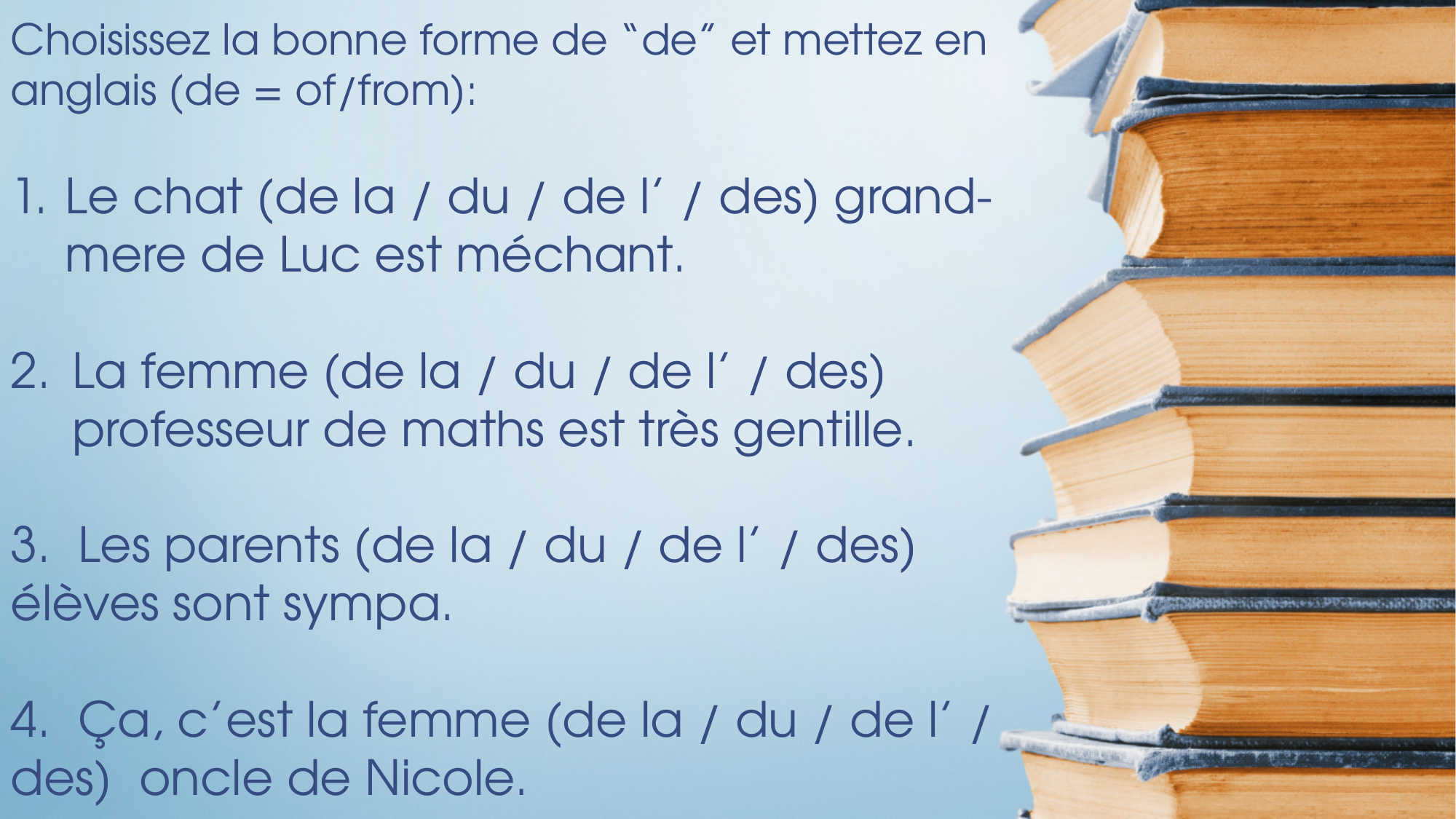

Choisissez la bonne forme de “de” et mettez en anglais (de = of/from):

Le chat (de la / du / de l’ / des) grand-mere de Luc est méchant.

La femme (de la / du / de l’ / des) professeur de maths est très gentille.

3.  Les parents (de la / du / de l’ / des) élèves sont sympa.

4.  Ça, c’est la femme (de la / du / de l’ / des)  oncle de Nicole.